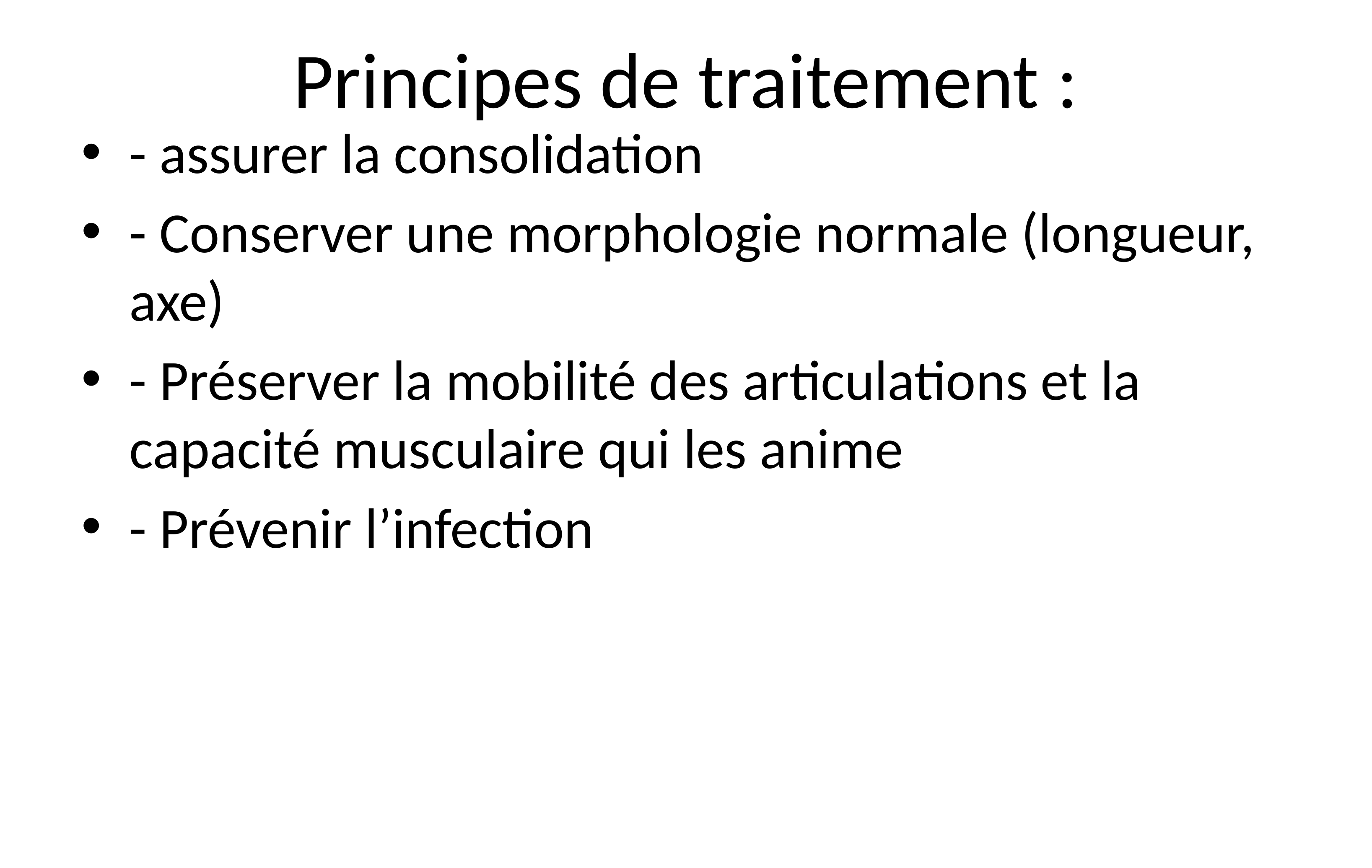

# Principes de traitement :
- assurer la consolidation
- Conserver une morphologie normale (longueur, axe)
- Préserver la mobilité des articulations et la capacité musculaire qui les anime
- Prévenir l’infection